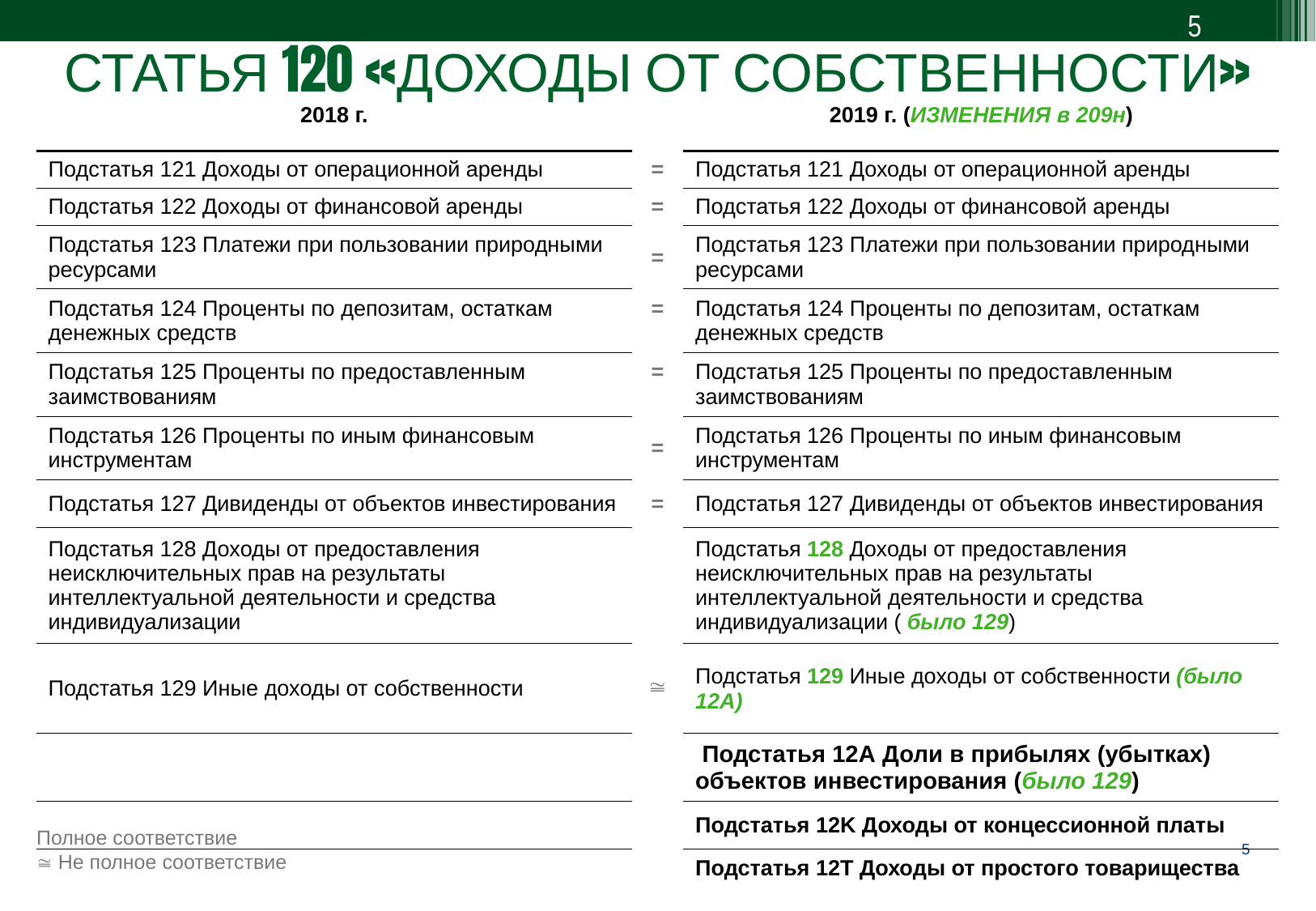

5
СТАТЬЯ 120 «ДОХОДЫ ОТ СОБСТВЕННОСТИ»
| 2018 г. |  | 2019 г. (ИЗМЕНЕНИЯ в 209н) |
| --- | --- | --- |
| Подстатья 121 Доходы от операционной аренды | = | Подстатья 121 Доходы от операционной аренды |
| Подстатья 122 Доходы от финансовой аренды | = | Подстатья 122 Доходы от финансовой аренды |
| Подстатья 123 Платежи при пользовании природными ресурсами | = | Подстатья 123 Платежи при пользовании природными ресурсами |
| Подстатья 124 Проценты по депозитам, остаткам денежных средств | = | Подстатья 124 Проценты по депозитам, остаткам денежных средств |
| Подстатья 125 Проценты по предоставленным заимствованиям | = | Подстатья 125 Проценты по предоставленным заимствованиям |
| Подстатья 126 Проценты по иным финансовым инструментам | = | Подстатья 126 Проценты по иным финансовым инструментам |
| Подстатья 127 Дивиденды от объектов инвестирования | = | Подстатья 127 Дивиденды от объектов инвестирования |
| Подстатья 128 Доходы от предоставления неисключительных прав на результаты интеллектуальной деятельности и средства индивидуализации |  | Подстатья 128 Доходы от предоставления неисключительных прав на результаты интеллектуальной деятельности и средства индивидуализации ( было 129) |
| Подстатья 129 Иные доходы от собственности | ≅ | Подстатья 129 Иные доходы от собственности (было 12А) |
|  |  | Подстатья 12А Доли в прибылях (убытках) объектов инвестирования (было 129) |
|  |  | Подстатья 12K Доходы от концессионной платы |
|  |  | Подстатья 12T Доходы от простого товарищества |
|  |  |  |
Полное соответствие
≅ Не полное соответствие